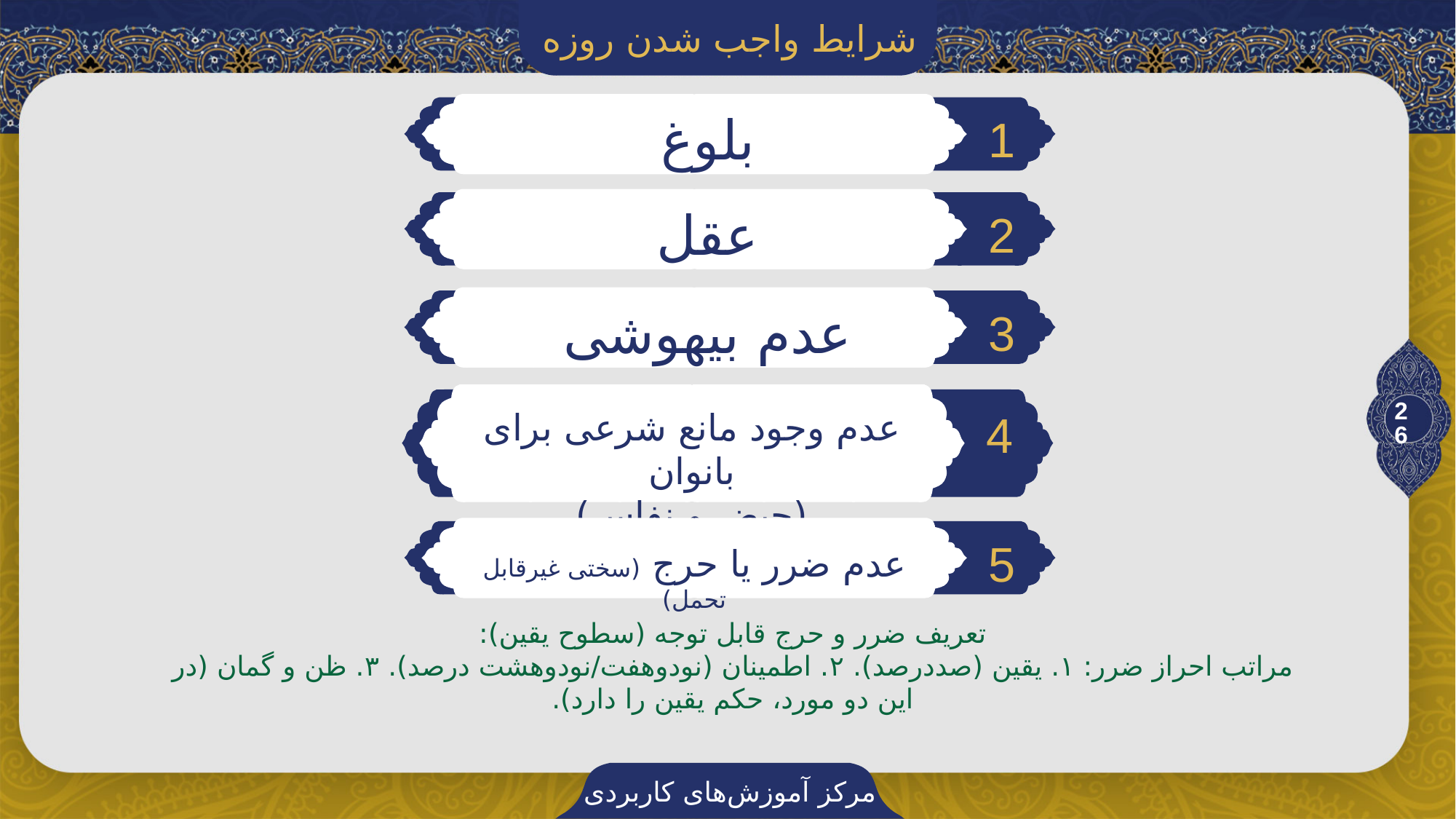

شرایط واجب شدن روزه

بلوغ
1

عقل
2

عدم بیهوشی
3

عدم وجود مانع شرعی برای بانوان
(حیض و نفاس)
4
26

5
عدم ضرر یا حرج (سختی غیرقابل تحمل)
تعریف ضرر و حرج قابل توجه (سطوح یقین):
مراتب احراز ضرر: ۱. یقین (صددرصد). ۲. اطمینان (نودوهفت/نودوهشت درصد). ۳. ظن و گمان (در این دو مورد، حکم یقین را دارد).
مرکز آموزش‌های کاربردی